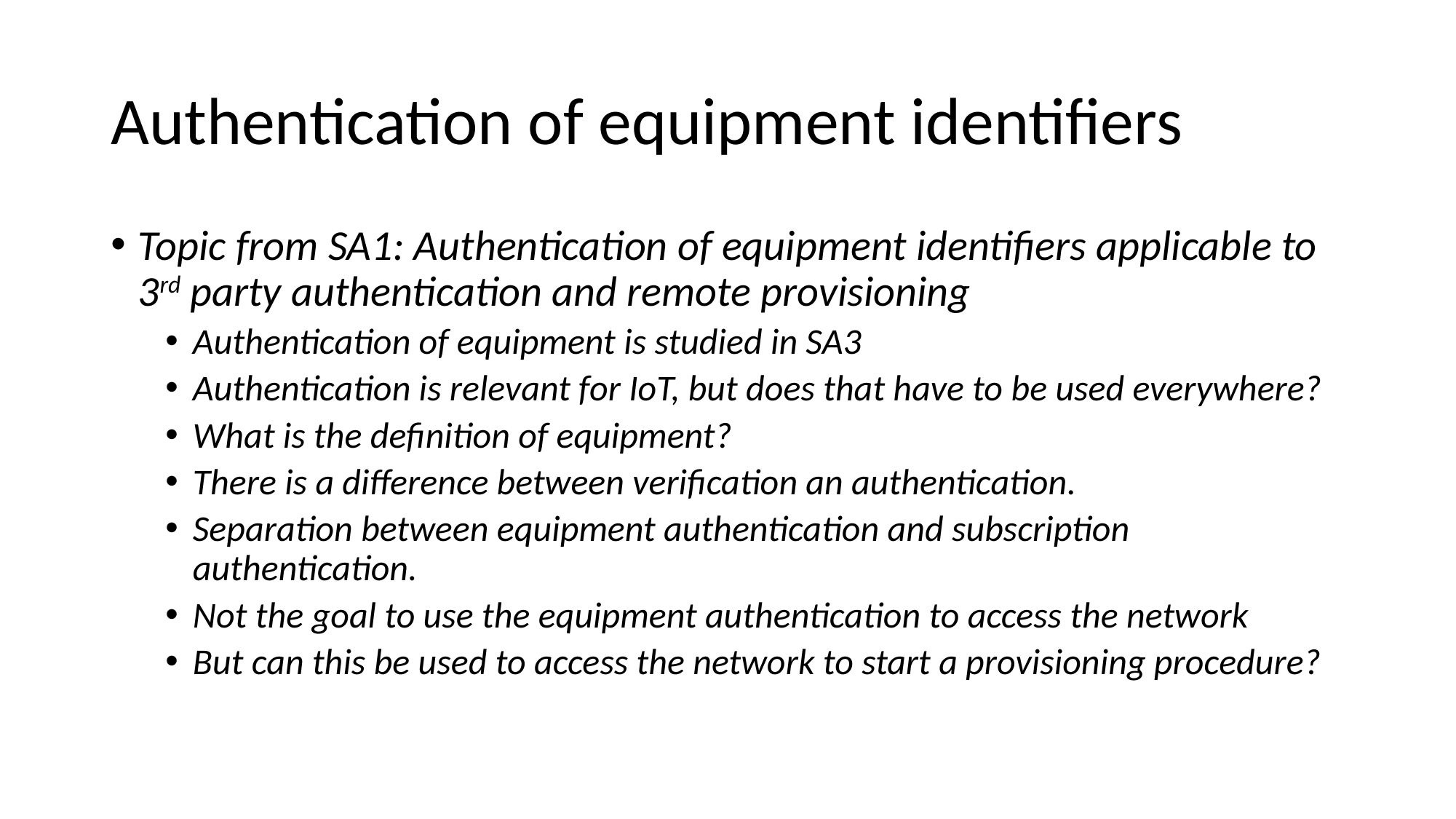

# Authentication of equipment identifiers
Topic from SA1: Authentication of equipment identifiers applicable to 3rd party authentication and remote provisioning
Authentication of equipment is studied in SA3
Authentication is relevant for IoT, but does that have to be used everywhere?
What is the definition of equipment?
There is a difference between verification an authentication.
Separation between equipment authentication and subscription authentication.
Not the goal to use the equipment authentication to access the network
But can this be used to access the network to start a provisioning procedure?